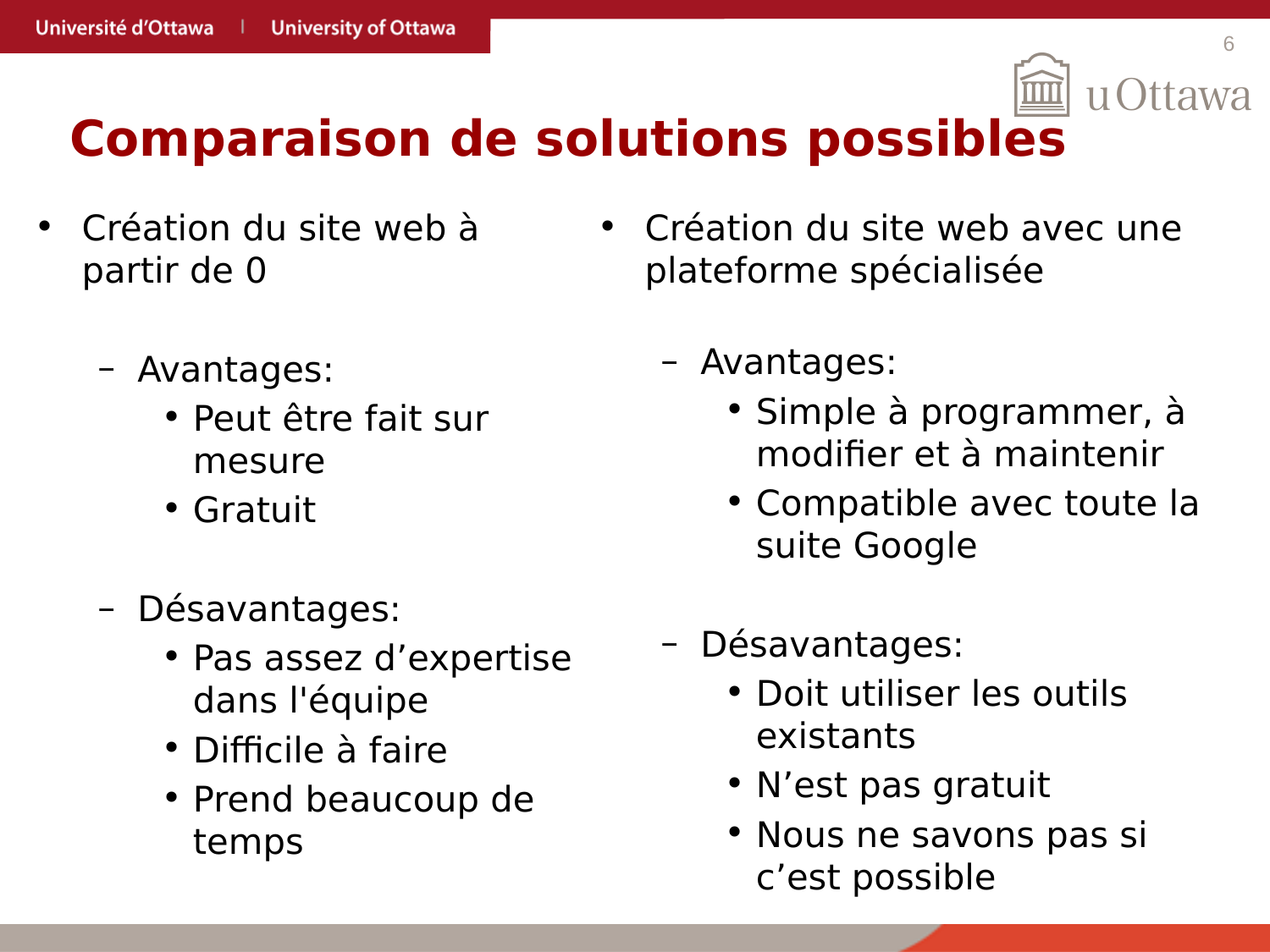

# Comparaison de solutions possibles
Création du site web avec une plateforme spécialisée

Avantages:
Simple à programmer, à modifier et à maintenir
Compatible avec toute la suite Google

Désavantages:
Doit utiliser les outils existants
N’est pas gratuit
Nous ne savons pas si c’est possible

Création du site web à partir de 0

Avantages:
Peut être fait sur mesure
Gratuit

Désavantages:
Pas assez d’expertise dans l'équipe
Difficile à faire
Prend beaucoup de temps